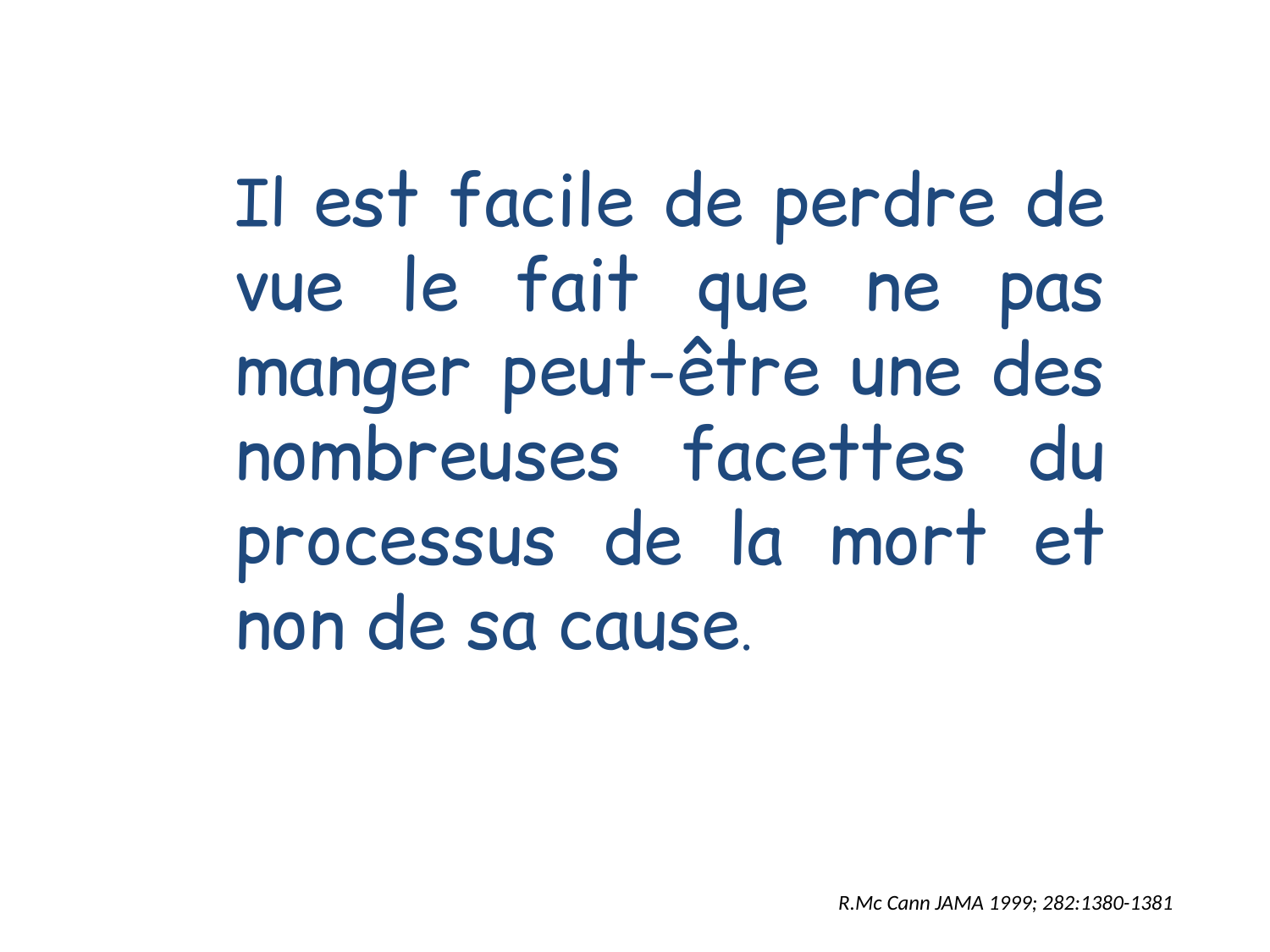

Il est facile de perdre de vue le fait que ne pas manger peut-être une des nombreuses facettes du processus de la mort et non de sa cause.

R.Mc Cann JAMA 1999; 282:1380-1381